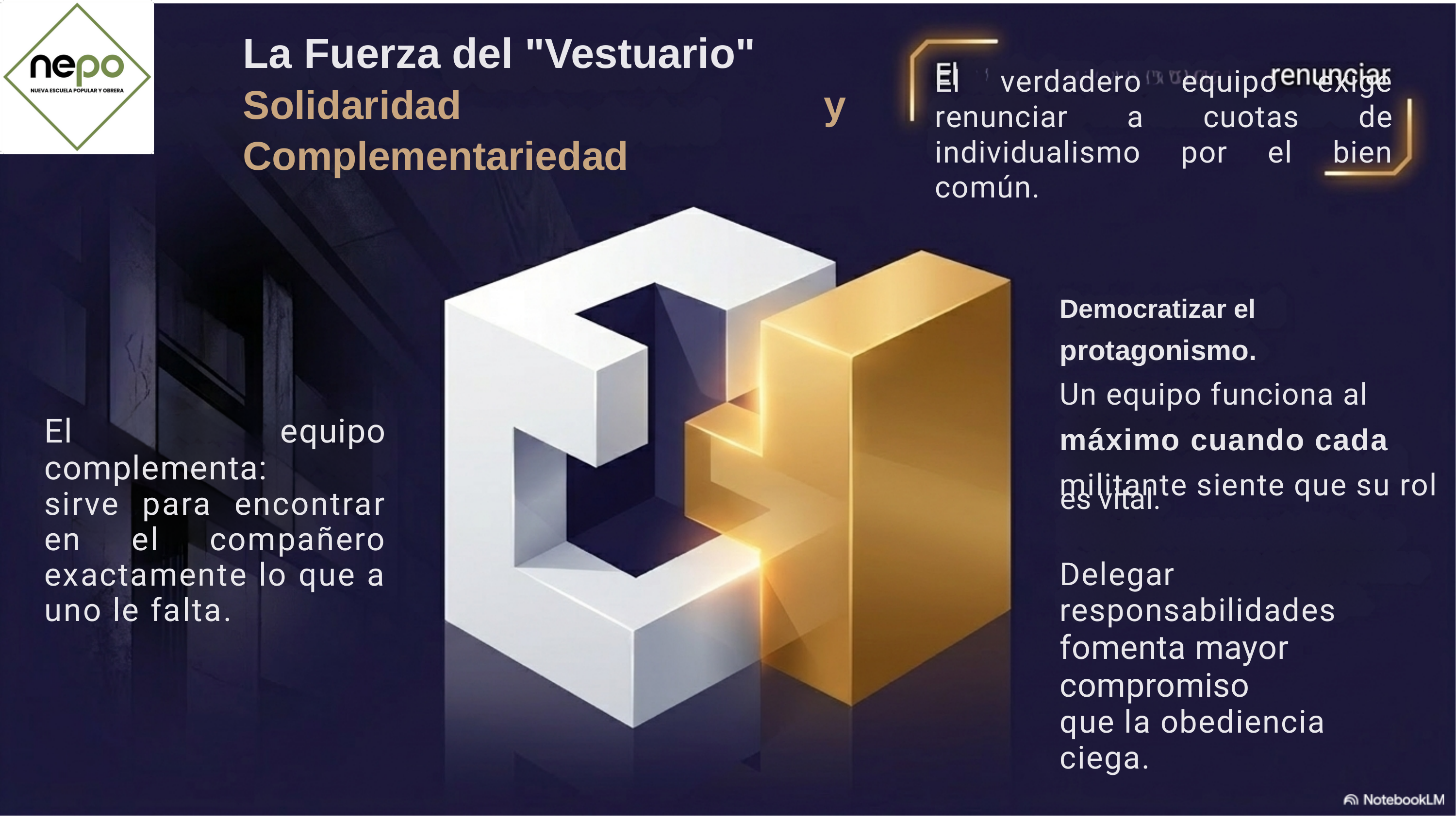

La Fuerza del "Vestuario"
Solidaridad y Complementariedad
El verdadero equipo exige renunciar a cuotas de individualismo por el bien común.
Democratizar el
protagonismo.
Un equipo funciona al
máximo cuando cada militante siente que su rol
El equipo complementa:
sirve para encontrar en el compañero exactamente lo que a uno le falta.
es vital.
Delegar responsabilidades
fomenta mayor compromiso
que la obediencia ciega.